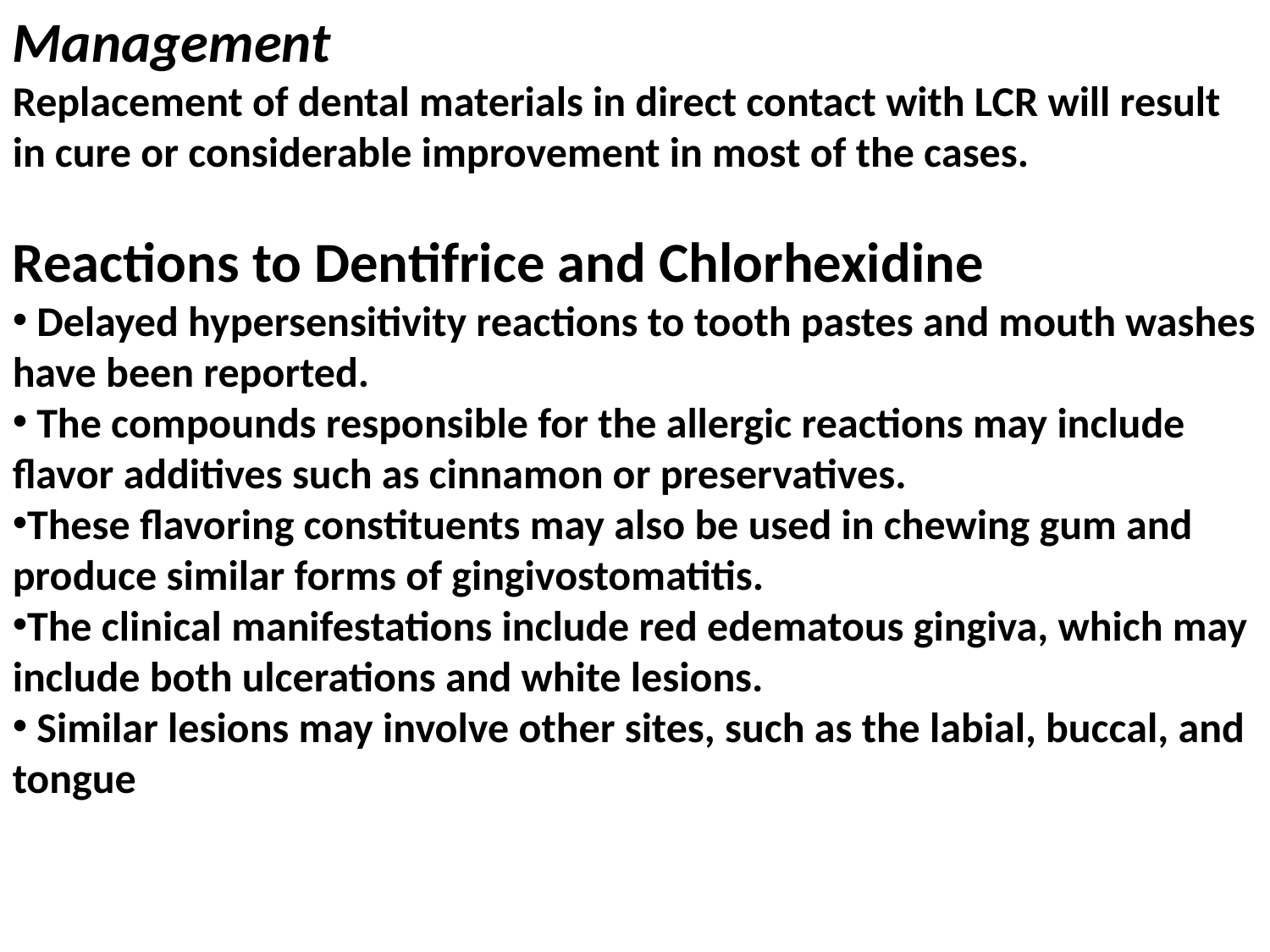

Management
Replacement of dental materials in direct contact with LCR will result in cure or considerable improvement in most of the cases.

Reactions to Dentifrice and Chlorhexidine
 Delayed hypersensitivity reactions to tooth pastes and mouth washes have been reported.
 The compounds responsible for the allergic reactions may include flavor additives such as cinnamon or preservatives.
These flavoring constituents may also be used in chewing gum and produce similar forms of gingivostomatitis.
The clinical manifestations include red edematous gingiva, which may include both ulcerations and white lesions.
 Similar lesions may involve other sites, such as the labial, buccal, and tongue